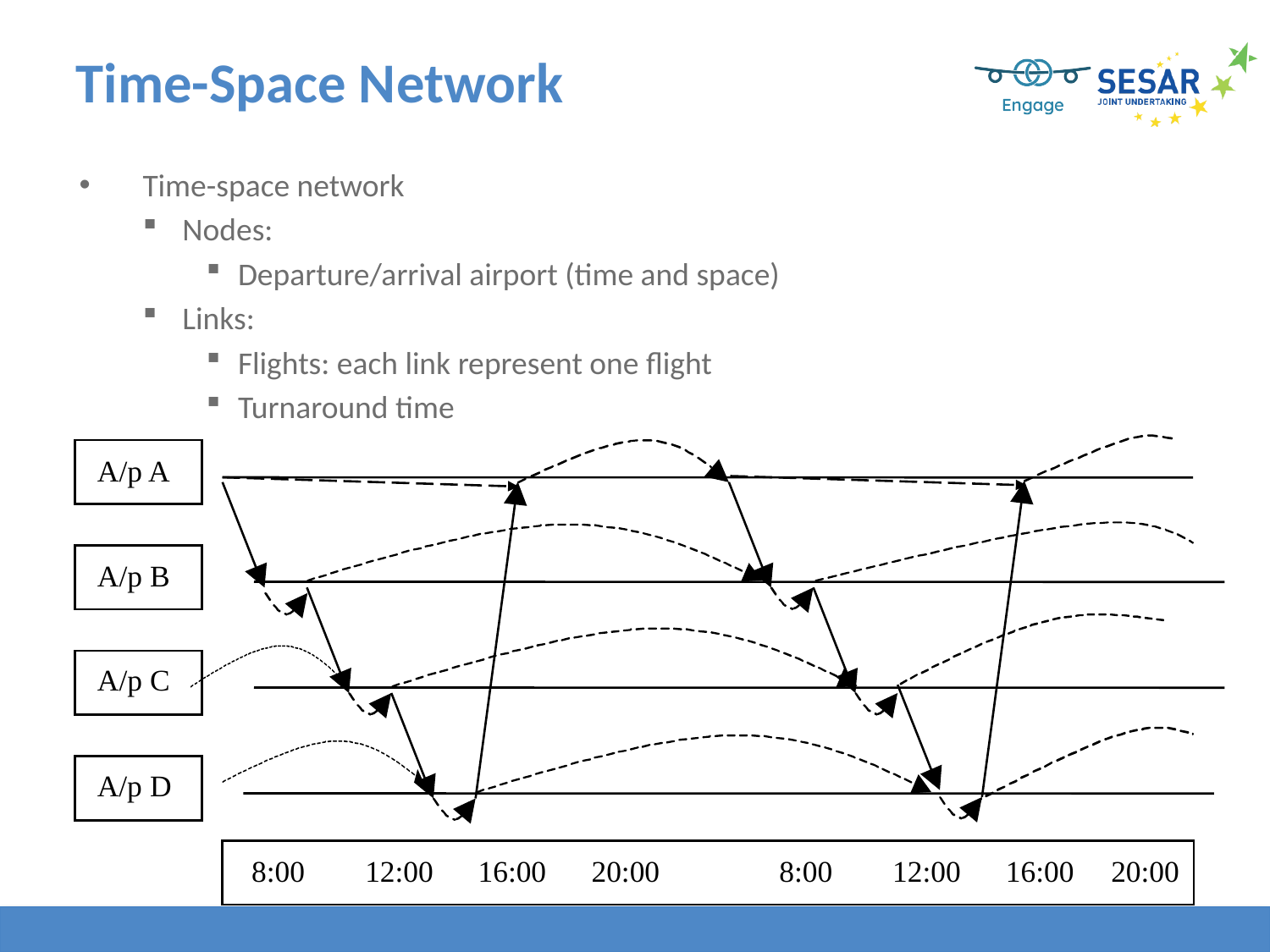

# Time-Space Network
Time-space network
Nodes:
Departure/arrival airport (time and space)
Links:
Flights: each link represent one flight
Turnaround time

A/p A

A/p B

A/p C

A/p D

8:00
 12:00
  16:00
   20:00
8:00
 12:00
  16:00
  20:00